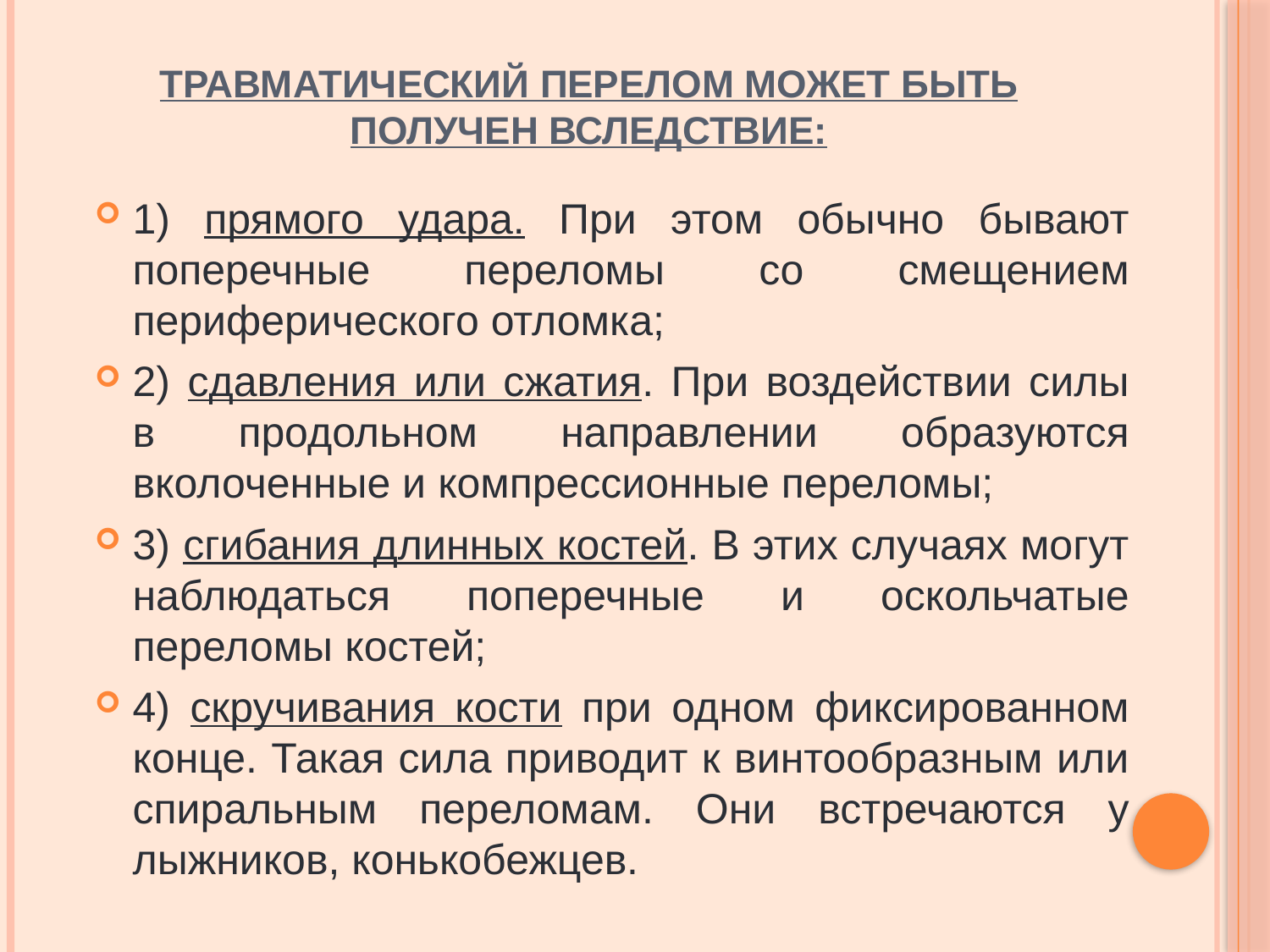

# Травматический перелом может быть получен вследствие:
1) прямого удара. При этом обычно бывают поперечные переломы со смещением периферического отломка;
2) сдавления или сжатия. При воздействии силы в продольном направлении образуются вколоченные и компрессионные переломы;
3) сгибания длинных костей. В этих случаях могут наблюдаться поперечные и оскольчатые переломы костей;
4) скручивания кости при одном фиксированном конце. Такая сила приводит к винтообразным или спиральным переломам. Они встречаются у лыжников, конькобежцев.